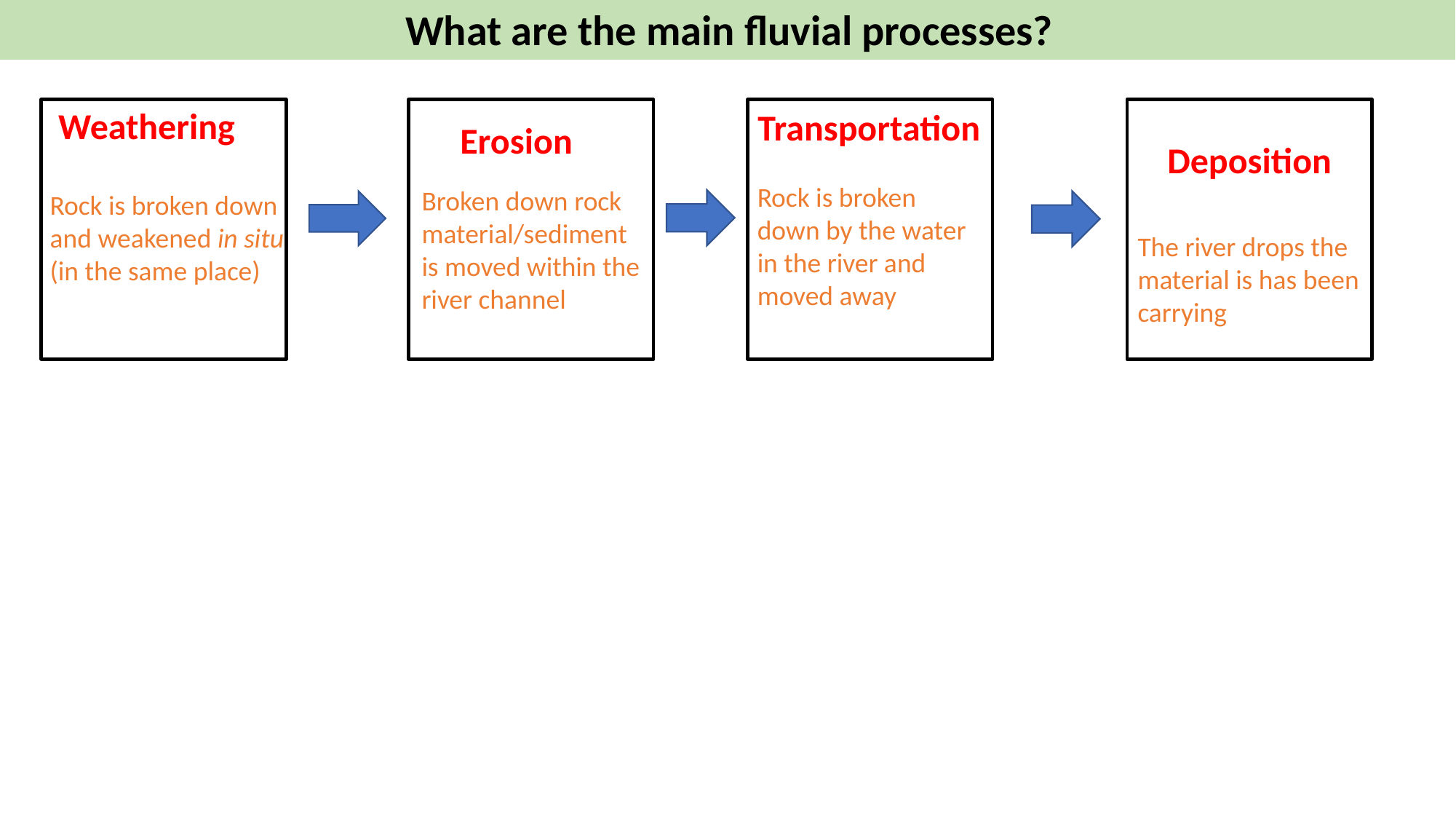

What are the main fluvial processes?
Weathering

Transportation

Erosion
Deposition
Rock is broken down by the water in the river and moved away
Broken down rock material/sediment is moved within the river channel
Rock is broken down and weakened in situ (in the same place)

The river drops the material is has been carrying